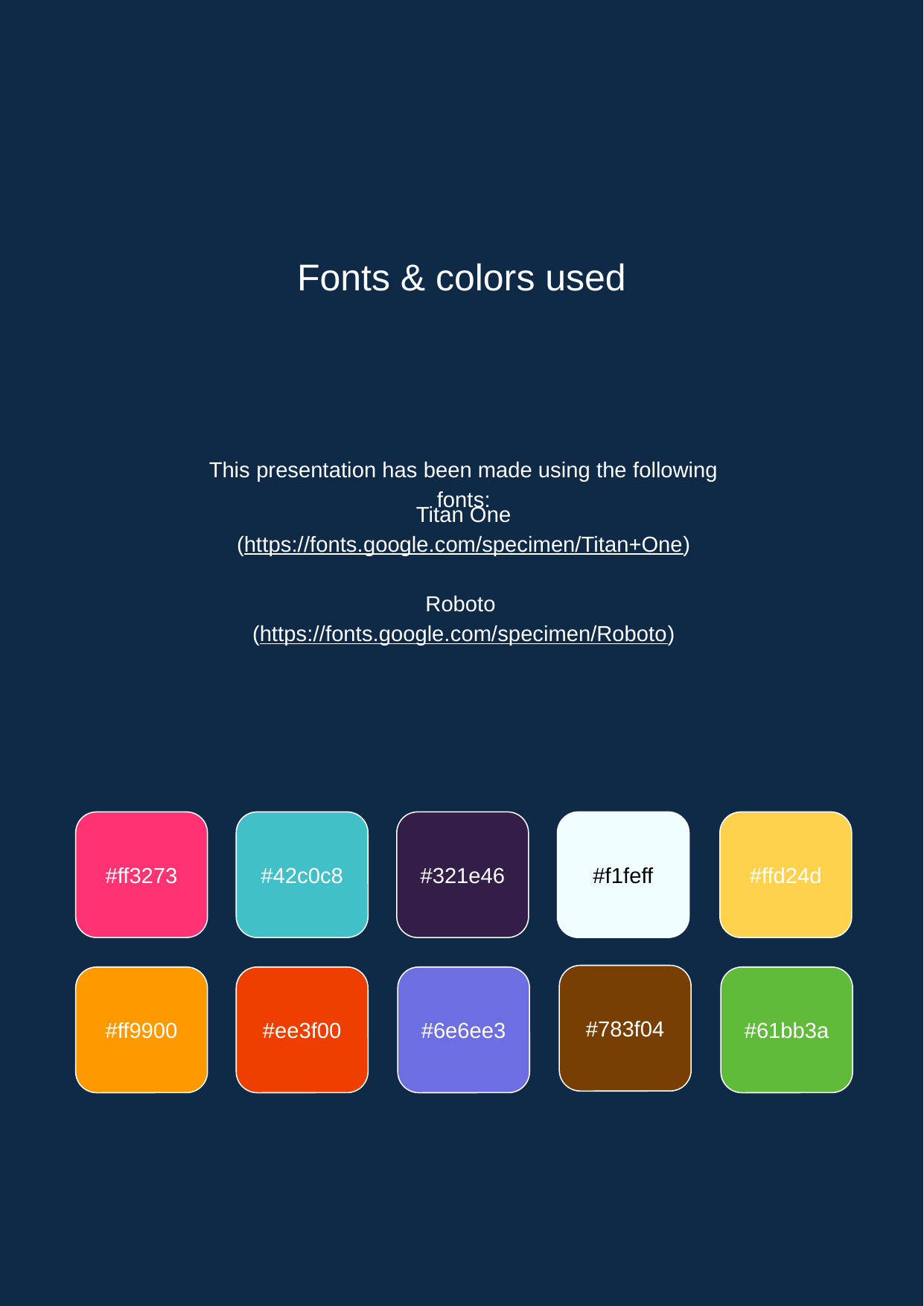

Fonts & colors used
This presentation has been made using the following fonts:

Titan One
(https://fonts.google.com/specimen/Titan+One)

Roboto
(https://fonts.google.com/specimen/Roboto)

#ff3273
#42c0c8
#321e46
#f1feff
#ffd24d

#783f04
#ff9900
#ee3f00
#6e6ee3
#61bb3a